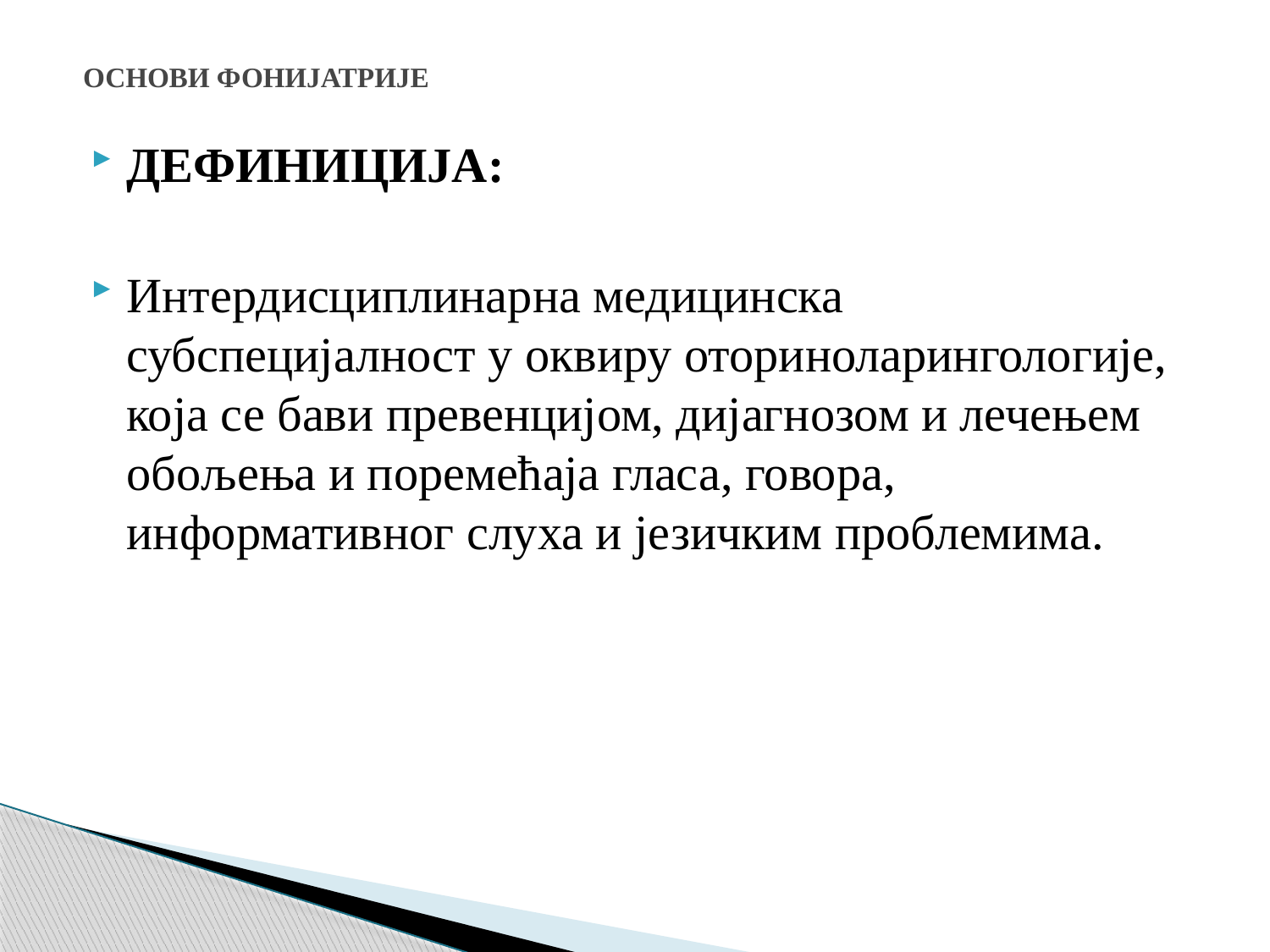

# ОСНОВИ ФОНИЈАТРИЈЕ
ДЕФИНИЦИЈА:

Интердисциплинарна медицинска субспецијалност у оквиру оториноларингологије, која се бави превенцијом, дијагнозом и лечењем обољења и поремећаја гласа, говора, информативног слуха и језичким проблемима.